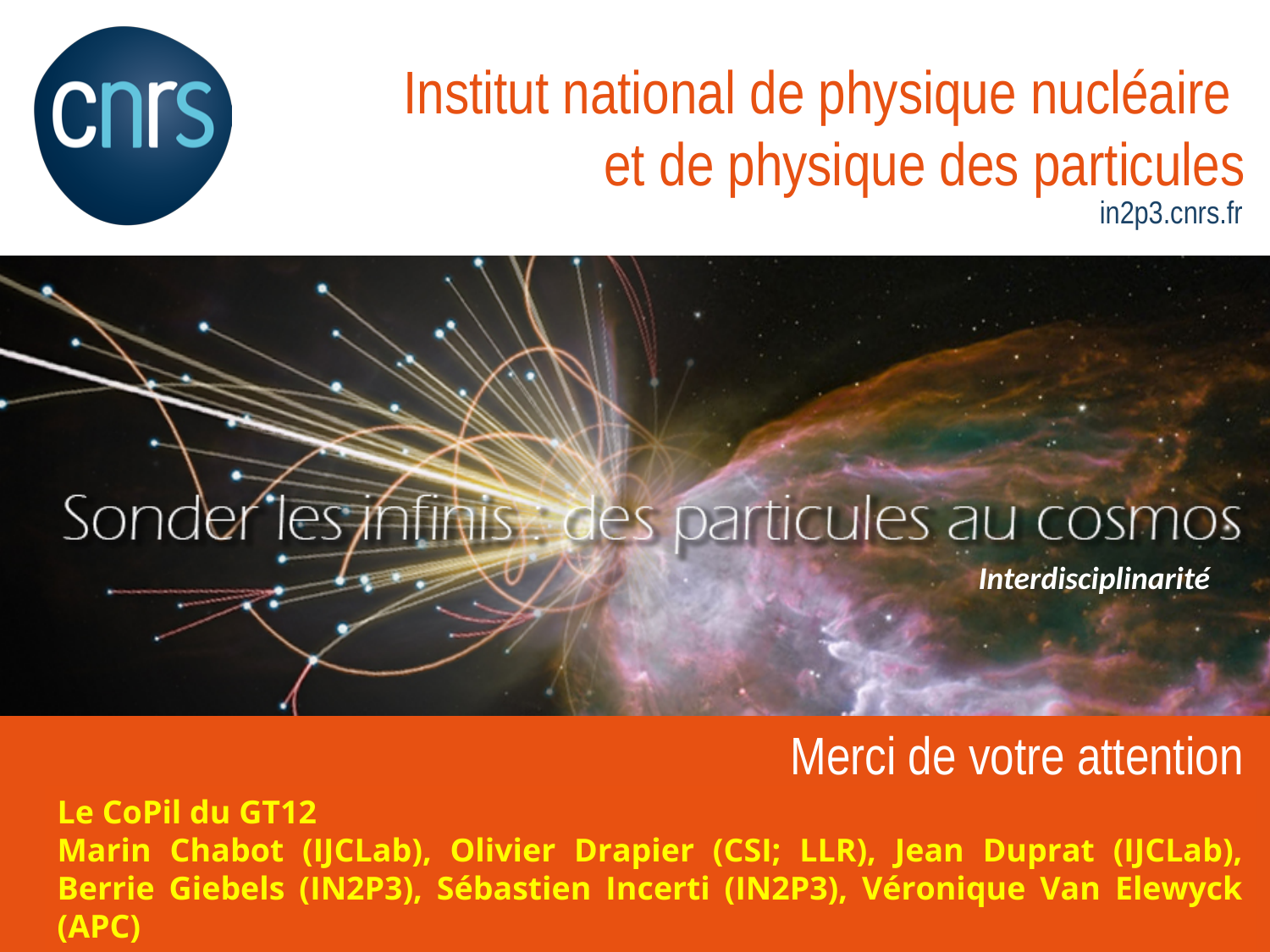

Interdisciplinarité
# Merci de votre attention
Le CoPil du GT12
Marin Chabot (IJCLab), Olivier Drapier (CSI; LLR), Jean Duprat (IJCLab), Berrie Giebels (IN2P3), Sébastien Incerti (IN2P3), Véronique Van Elewyck (APC)
IN2P3